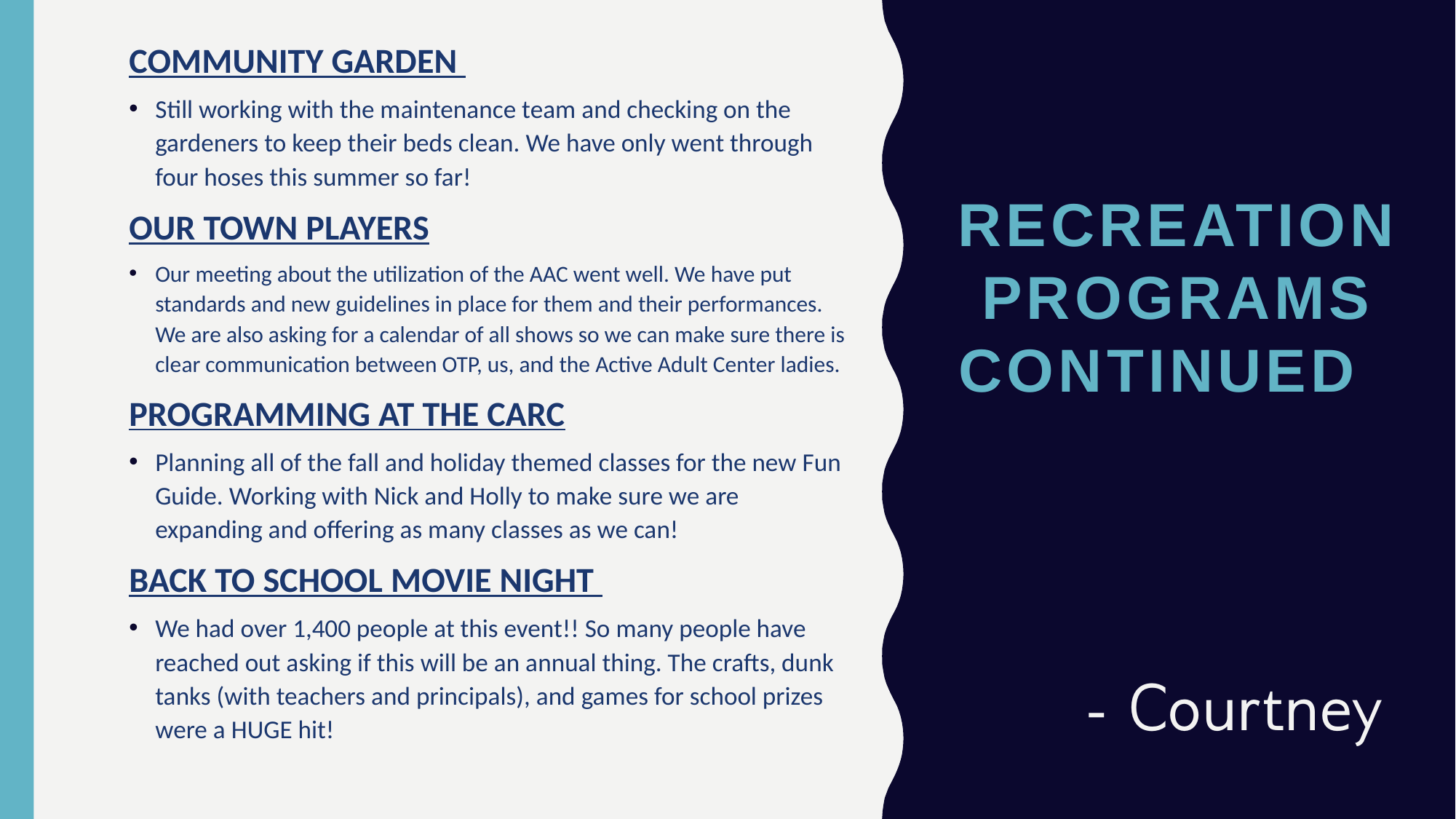

COMMUNITY GARDEN
Still working with the maintenance team and checking on the gardeners to keep their beds clean. We have only went through four hoses this summer so far!
OUR TOWN PLAYERS
Our meeting about the utilization of the AAC went well. We have put standards and new guidelines in place for them and their performances. We are also asking for a calendar of all shows so we can make sure there is clear communication between OTP, us, and the Active Adult Center ladies.
PROGRAMMING AT THE CARC
Planning all of the fall and holiday themed classes for the new Fun Guide. Working with Nick and Holly to make sure we are expanding and offering as many classes as we can!
BACK TO SCHOOL MOVIE NIGHT
We had over 1,400 people at this event!! So many people have reached out asking if this will be an annual thing. The crafts, dunk tanks (with teachers and principals), and games for school prizes were a HUGE hit!

# Recreation pROGRAMS CONTINUED
- Courtney